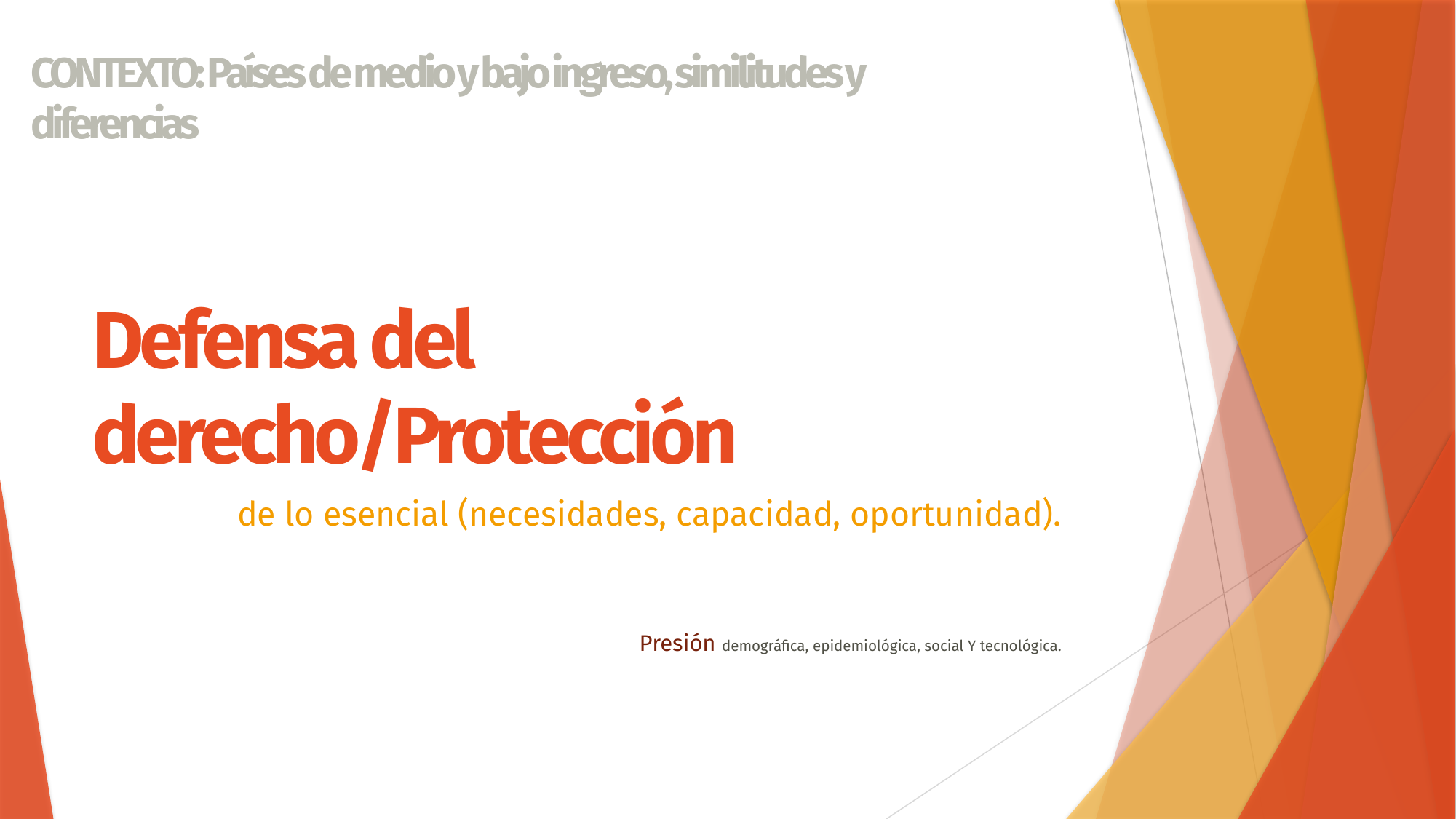

# CONTEXTO: Países de medio y bajo ingreso, similitudes y diferencias

Defensa del derecho/Protección
de lo esencial (necesidades, capacidad, oportunidad).

		Presión demográfica, epidemiológica, social Y tecnológica.